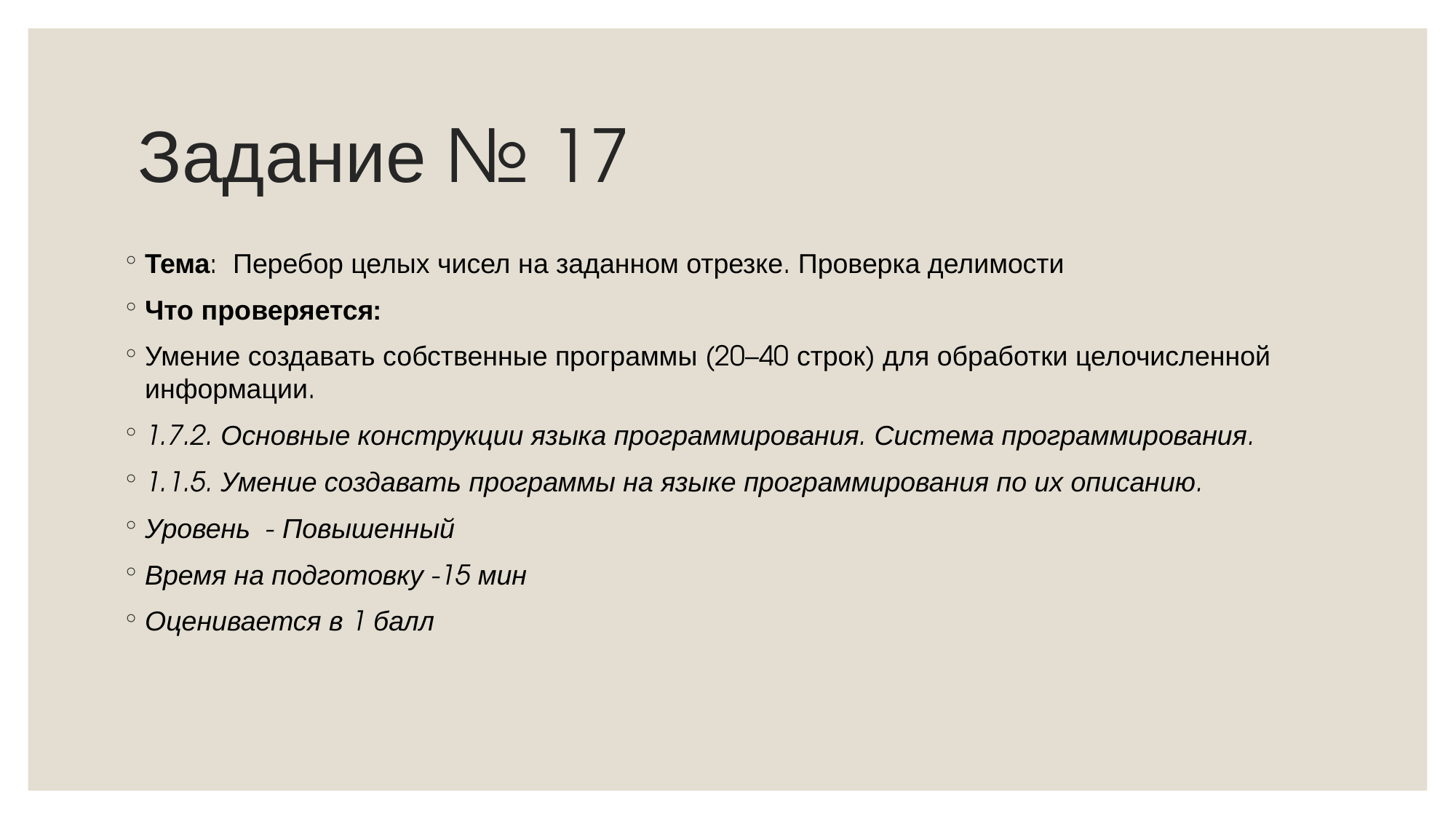

# Задание № 17
Тема:  Перебор целых чисел на заданном отрезке. Проверка делимости
Что проверяется:
Умение создавать собственные программы (20–40 строк) для обработки целочисленной информации.
1.7.2. Основные конструкции языка программирования. Система программирования.
1.1.5. Умение создавать программы на языке программирования по их описанию.
Уровень  - Повышенный
Время на подготовку -15 мин
Оценивается в 1 балл